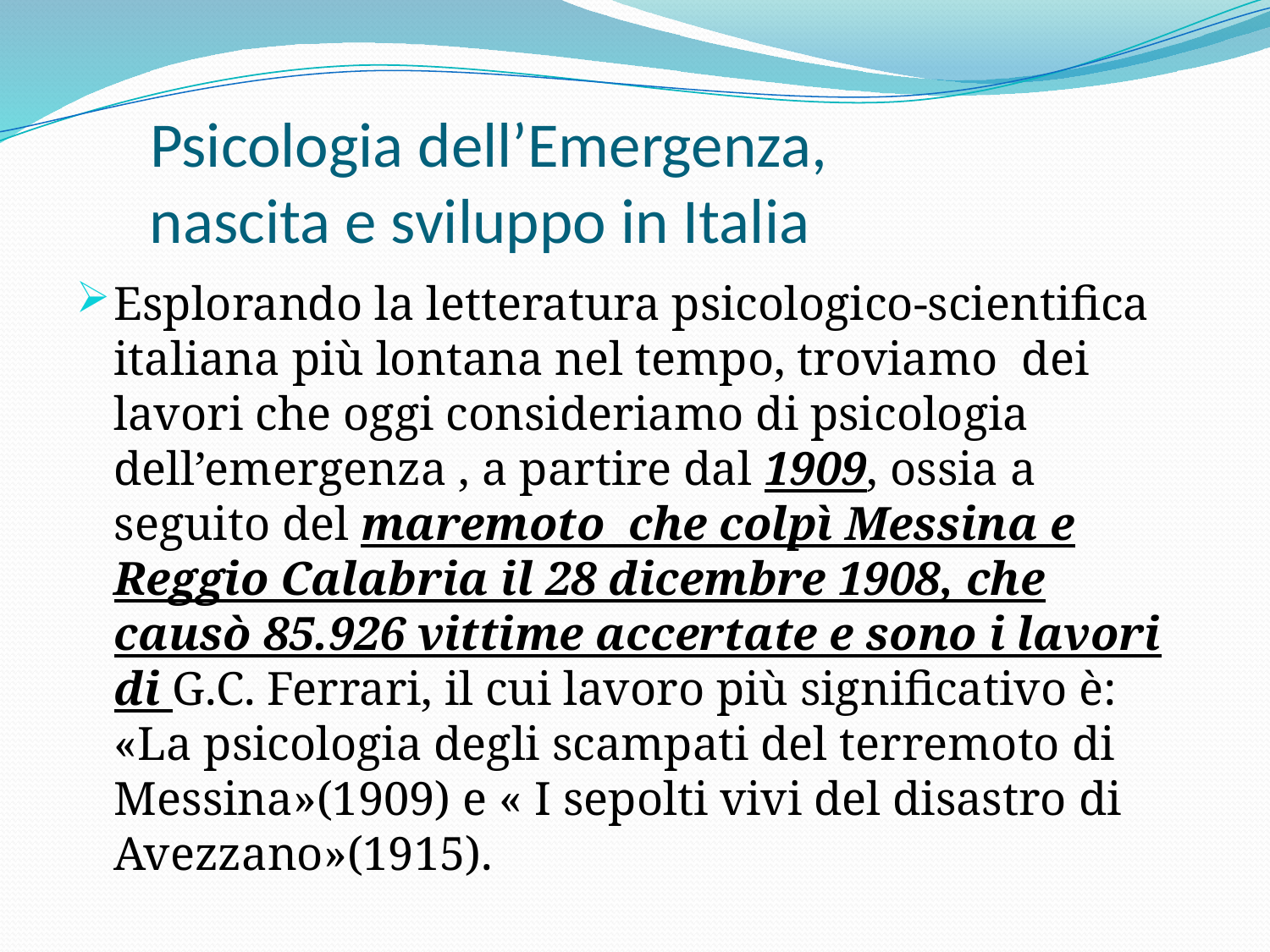

# Psicologia dell’Emergenza, nascita e sviluppo in Italia
Esplorando la letteratura psicologico-scientifica italiana più lontana nel tempo, troviamo  dei lavori che oggi consideriamo di psicologia dell’emergenza , a partire dal 1909, ossia a seguito del maremoto  che colpì Messina e Reggio Calabria il 28 dicembre 1908, che causò 85.926 vittime accertate e sono i lavori di G.C. Ferrari, il cui lavoro più significativo è: «La psicologia degli scampati del terremoto di Messina»(1909) e « I sepolti vivi del disastro di Avezzano»(1915).